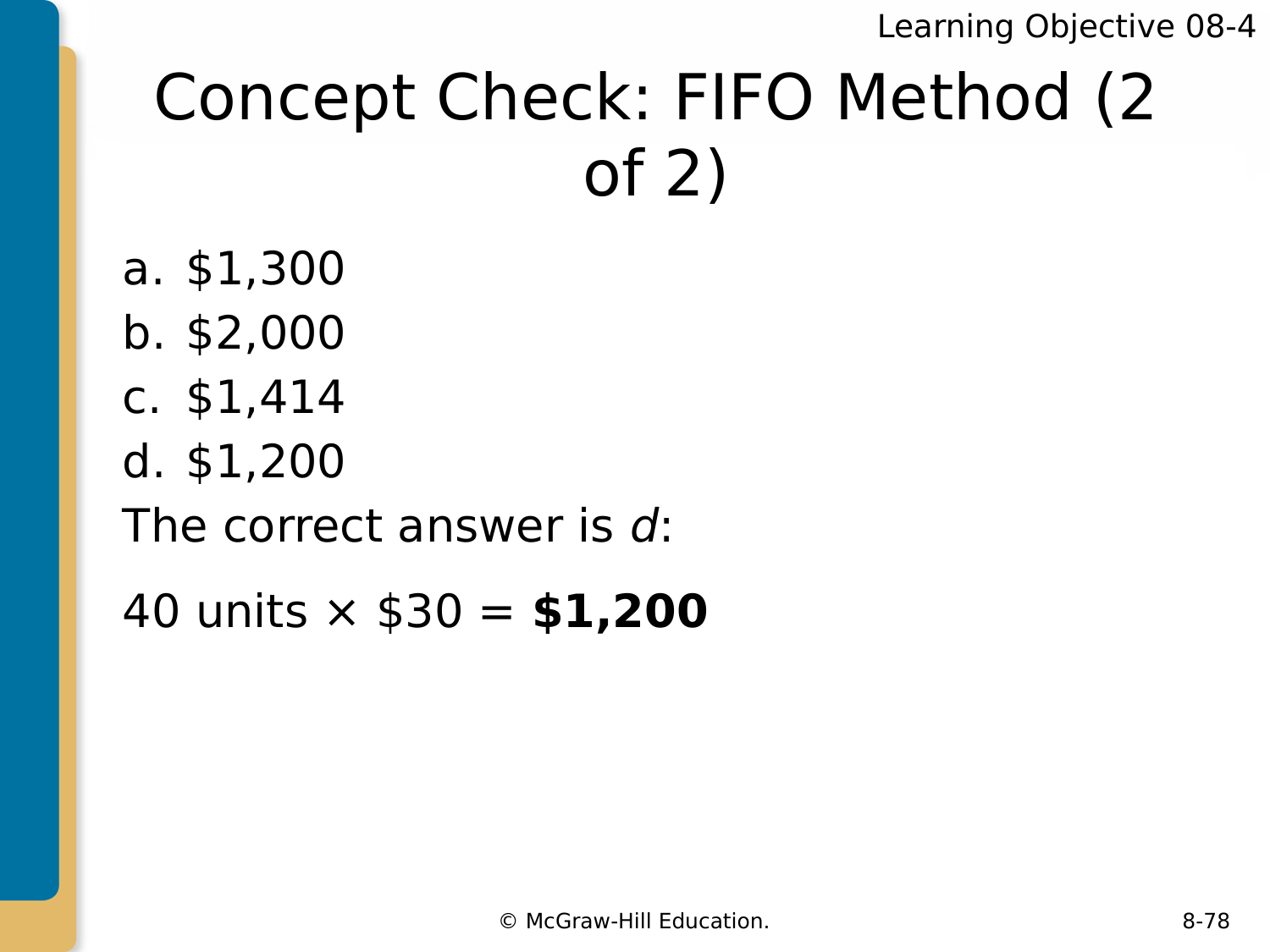

Learning Objective 08-4
# Concept Check: FIFO Method (2 of 2)
$1,300
$2,000
$1,414
$1,200
The correct answer is d:
40 units × $30 = $1,200